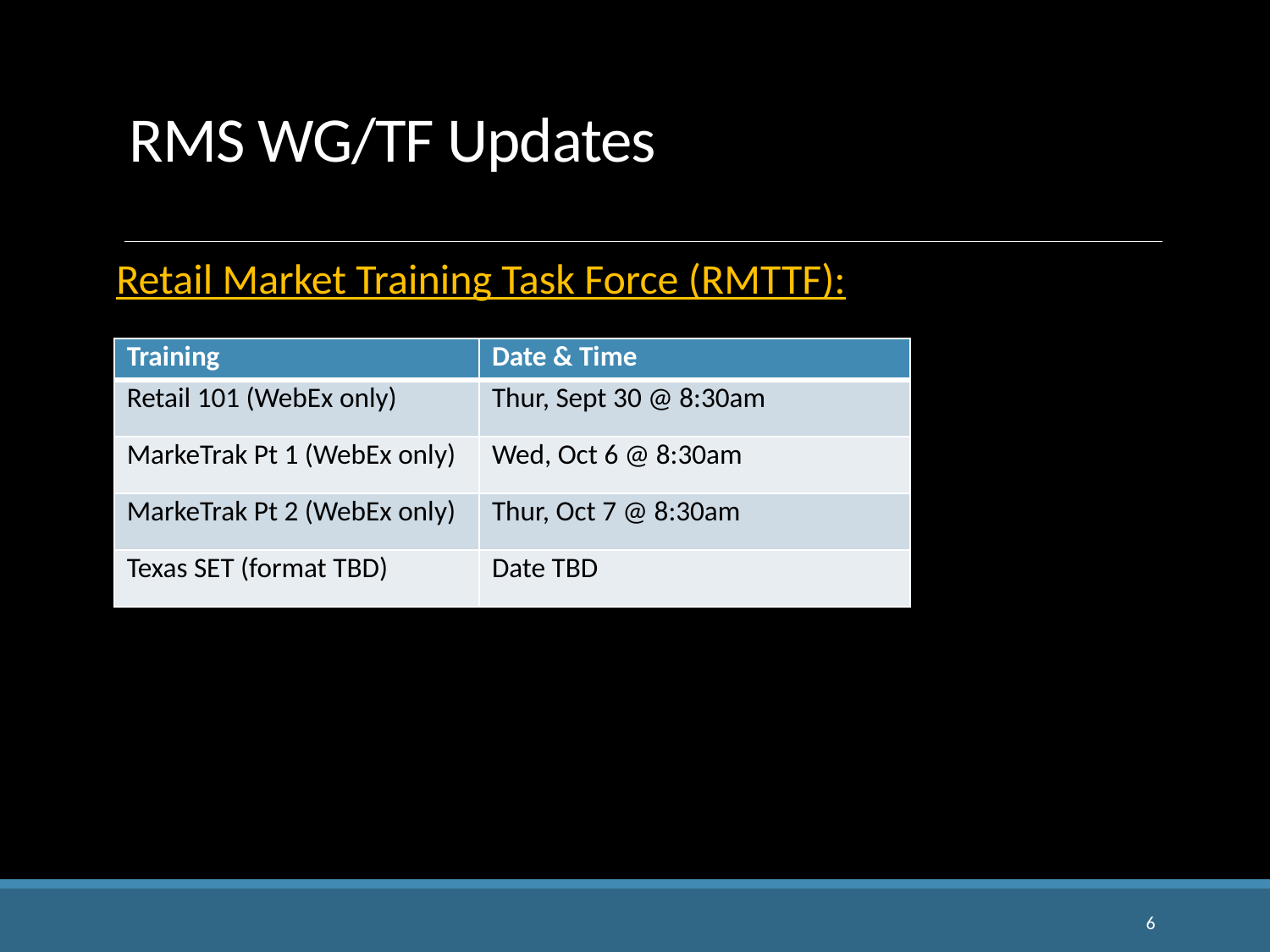

RMS WG/TF Updates
Retail Market Training Task Force (RMTTF):

| Training | Date & Time |
| --- | --- |
| Retail 101 (WebEx only) | Thur, Sept 30 @ 8:30am |
| MarkeTrak Pt 1 (WebEx only) | Wed, Oct 6 @ 8:30am |
| MarkeTrak Pt 2 (WebEx only) | Thur, Oct 7 @ 8:30am |
| Texas SET (format TBD) | Date TBD |
6